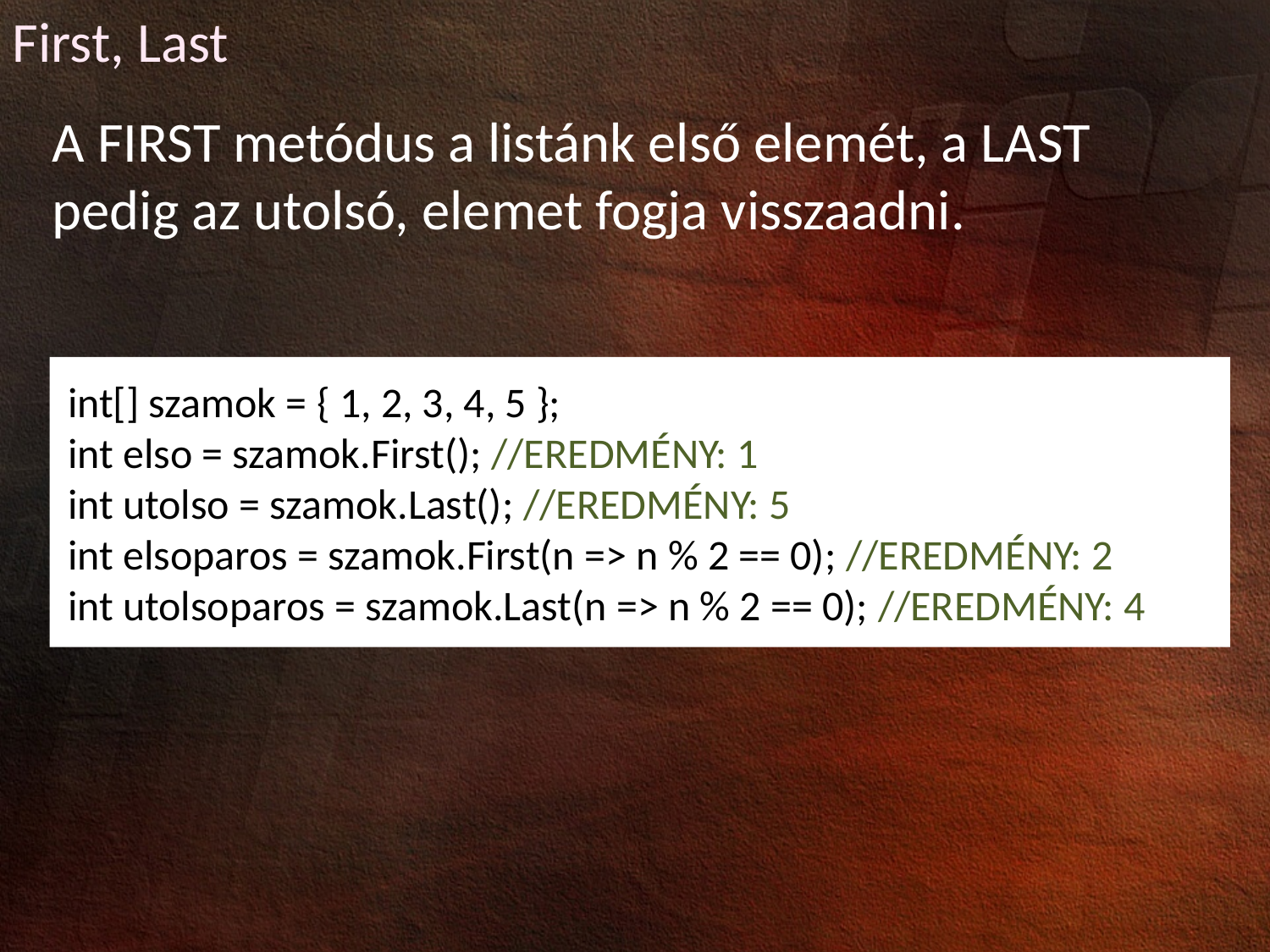

First, Last
A FIRST metódus a listánk első elemét, a LAST pedig az utolsó, elemet fogja visszaadni.

int[] szamok = { 1, 2, 3, 4, 5 };
int elso = szamok.First(); //EREDMÉNY: 1
int utolso = szamok.Last(); //EREDMÉNY: 5
int elsoparos = szamok.First(n => n % 2 == 0); //EREDMÉNY: 2
int utolsoparos = szamok.Last(n => n % 2 == 0); //EREDMÉNY: 4